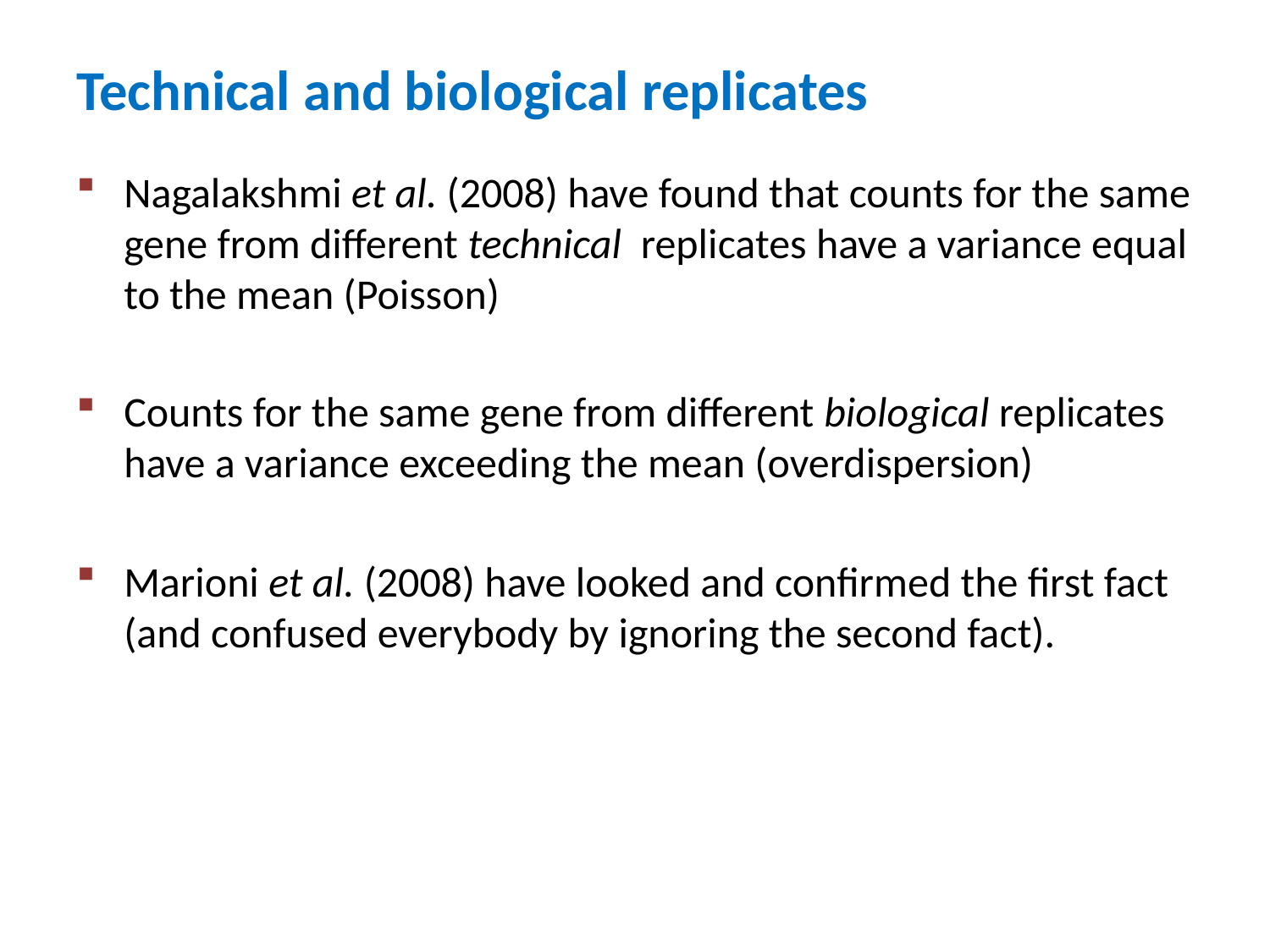

Technical and biological replicates
Nagalakshmi et al. (2008) have found that counts for the same gene from different technical  replicates have a variance equal to the mean (Poisson)

Counts for the same gene from different biological replicates have a variance exceeding the mean (overdispersion)

Marioni et al. (2008) have looked and confirmed the first fact (and confused everybody by ignoring the second fact).